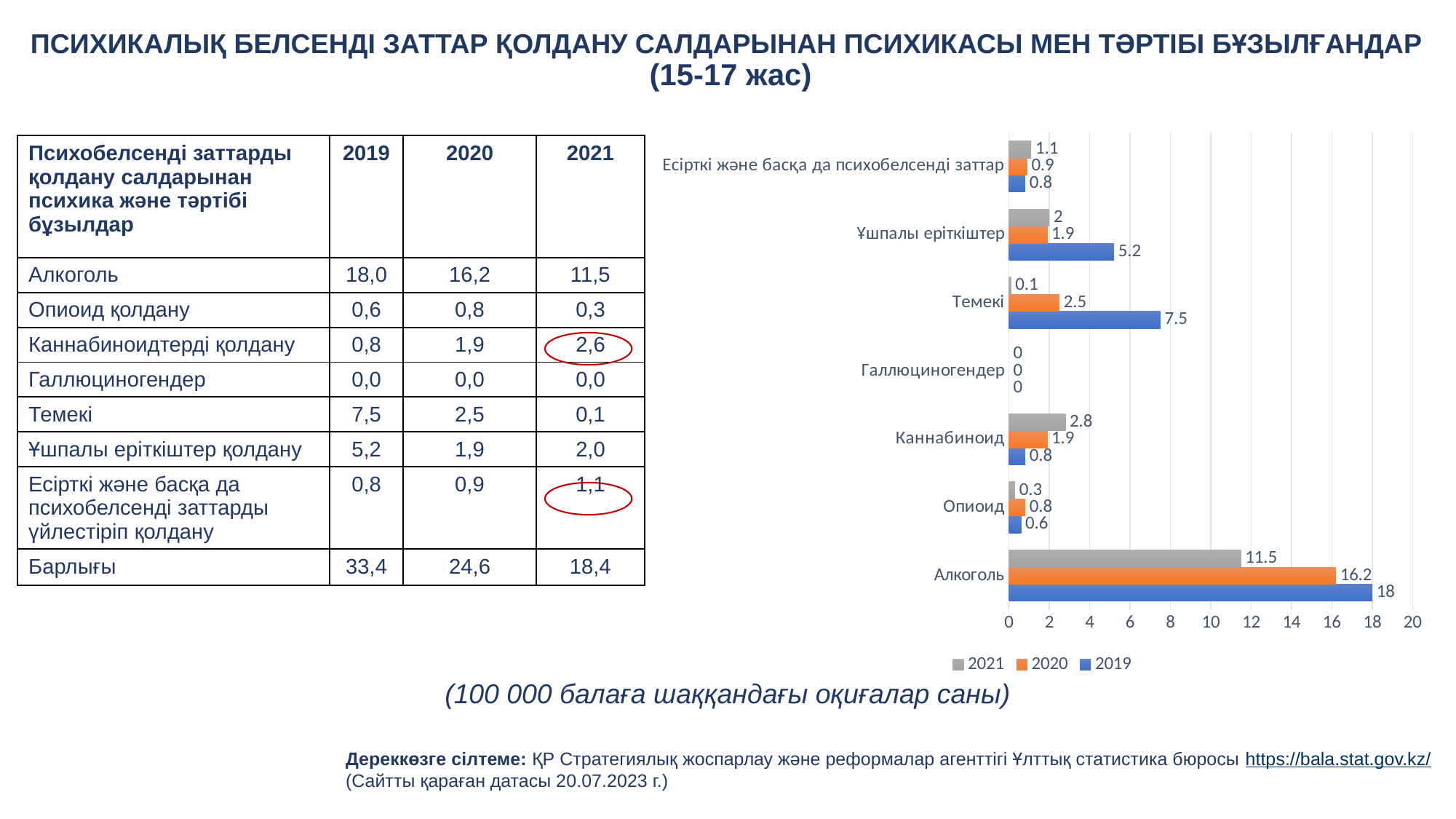

# ПСИХИКАЛЫҚ БЕЛСЕНДІ ЗАТТАР ҚОЛДАНУ САЛДАРЫНАН ПСИХИКАСЫ МЕН ТӘРТІБІ БҰЗЫЛҒАНДАР (15-17 жас)

### Chart

| Category | 2019 | 2020 | 2021 |
|---|---|---|---|
| Алкоголь | 18.0 | 16.2 | 11.5 |
| Опиоид | 0.6 | 0.8 | 0.3 |
| Каннабиноид | 0.8 | 1.9 | 2.8 |
| Галлюциногендер | 0.0 | 0.0 | 0.0 |
| Темекі | 7.5 | 2.5 | 0.1 |
| Ұшпалы еріткіштер | 5.2 | 1.9 | 2.0 |
| Есірткі және басқа да психобелсенді заттар | 0.8 | 0.9 | 1.1 |
| Психобелсенді заттарды қолдану салдарынан психика және тәртібі бұзылдар | 2019 | 2020 | 2021 |
| --- | --- | --- | --- |
| Алкоголь | 18,0 | 16,2 | 11,5 |
| Опиоид қолдану | 0,6 | 0,8 | 0,3 |
| Каннабиноидтерді қолдану | 0,8 | 1,9 | 2,6 |
| Галлюциногендер | 0,0 | 0,0 | 0,0 |
| Темекі | 7,5 | 2,5 | 0,1 |
| Ұшпалы еріткіштер қолдану | 5,2 | 1,9 | 2,0 |
| Есірткі және басқа да психобелсенді заттарды үйлестіріп қолдану | 0,8 | 0,9 | 1,1 |
| Барлығы | 33,4 | 24,6 | 18,4 |

(100 000 балаға шаққандағы оқиғалар саны)
Дереккөзге сілтеме: ҚР Стратегиялық жоспарлау және реформалар агенттігі Ұлттық статистика бюросы https://bala.stat.gov.kz/ (Сайтты қараған датасы 20.07.2023 г.)